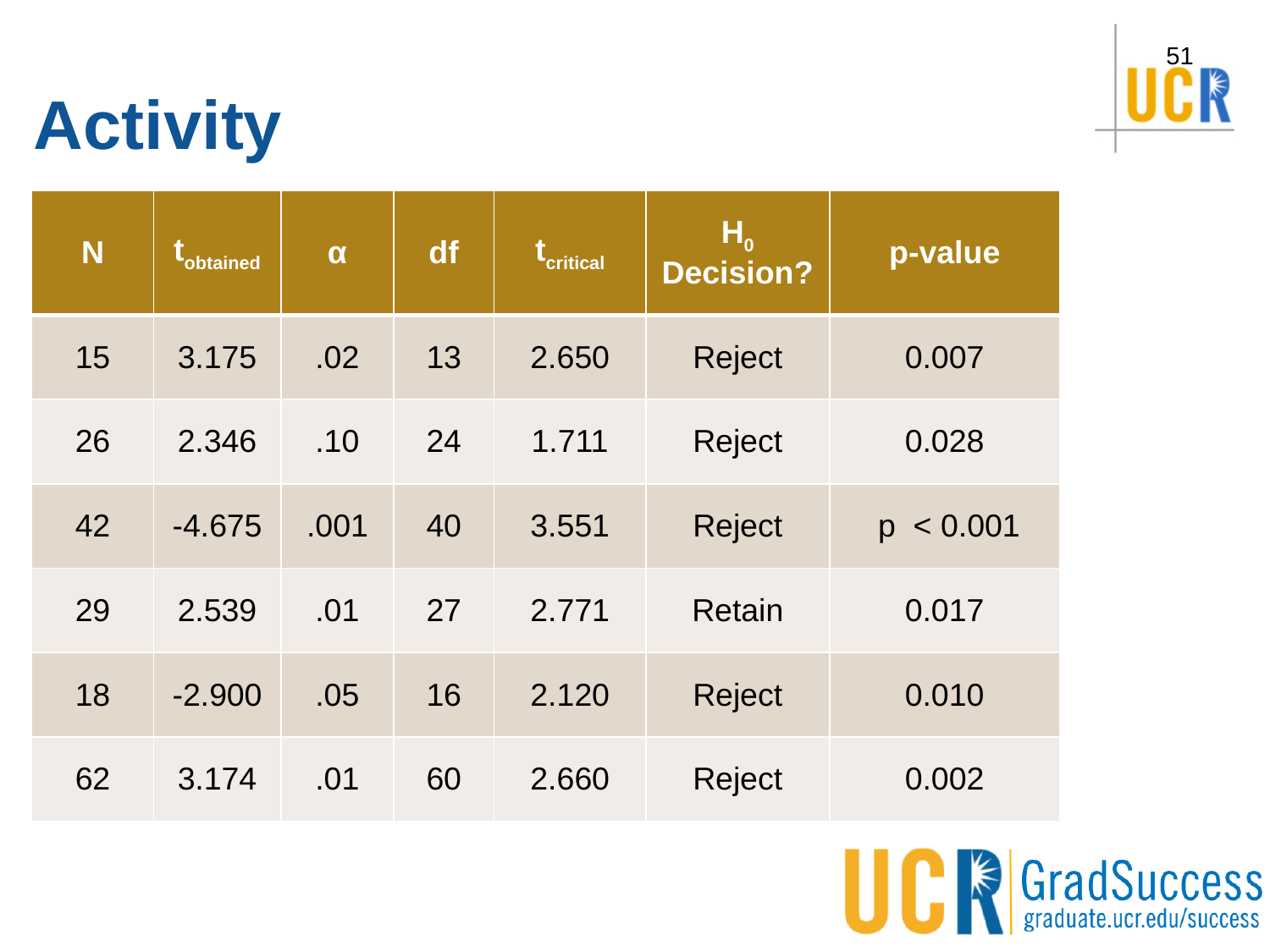

# Activity
51
| N | tobtained | α | df | tcritical | H0 Decision? | p-value |
| --- | --- | --- | --- | --- | --- | --- |
| 15 | 3.175 | .02 | 13 | 2.650 | Reject | 0.007 |
| 26 | 2.346 | .10 | 24 | 1.711 | Reject | 0.028 |
| 42 | -4.675 | .001 | 40 | 3.551 | Reject | p < 0.001 |
| 29 | 2.539 | .01 | 27 | 2.771 | Retain | 0.017 |
| 18 | -2.900 | .05 | 16 | 2.120 | Reject | 0.010 |
| 62 | 3.174 | .01 | 60 | 2.660 | Reject | 0.002 |